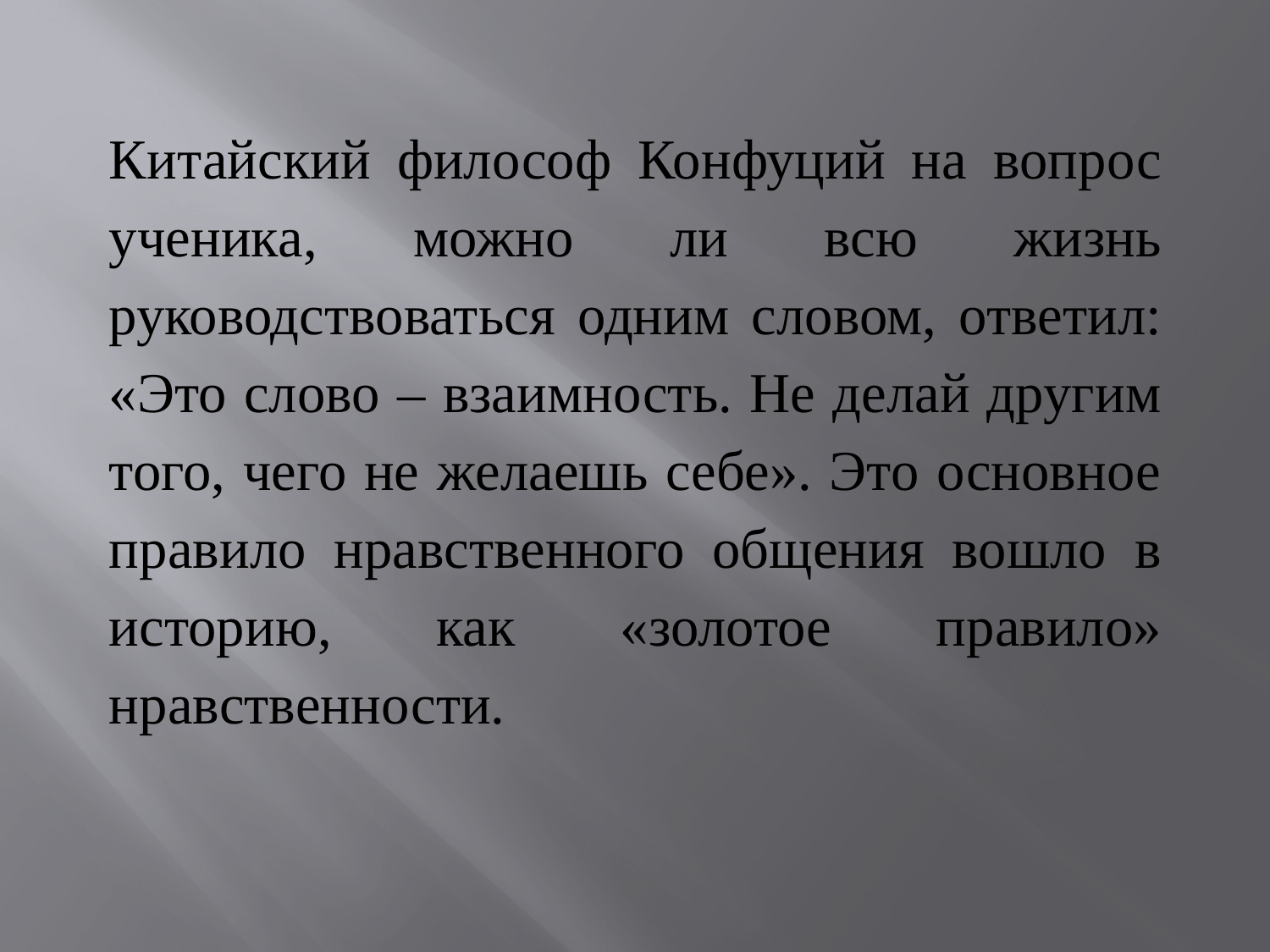

Китайский философ Конфуций на вопрос ученика, можно ли всю жизнь руководствоваться одним словом, ответил: «Это слово – взаимность. Не делай другим того, чего не желаешь себе». Это основное правило нравственного общения вошло в историю, как «золотое правило» нравственности.